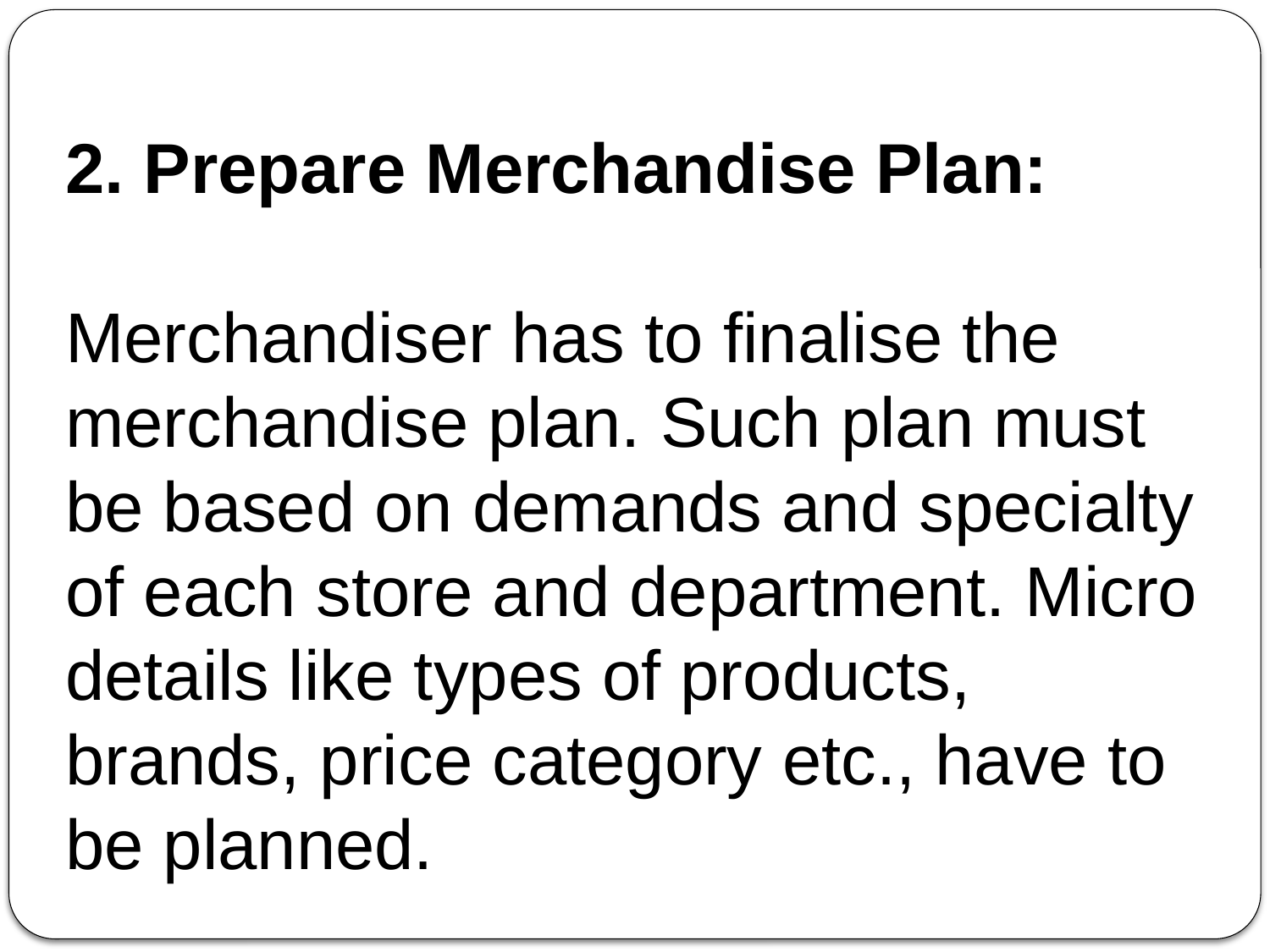

2. Prepare Merchandise Plan:

Merchandiser has to finalise the merchandise plan. Such plan must be based on demands and specialty of each store and department. Micro details like types of products, brands, price category etc., have to be planned.